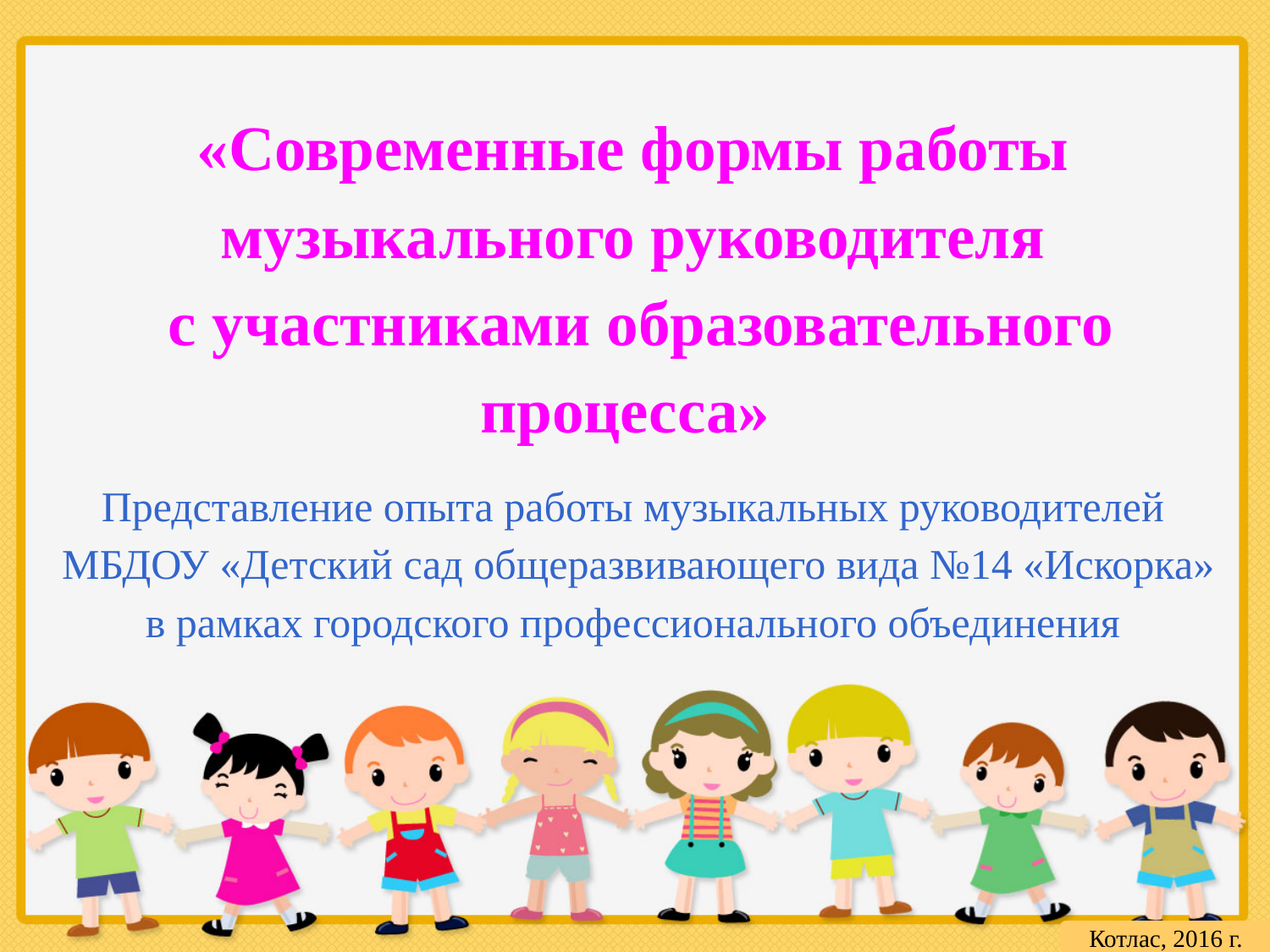

«Современные формы работы музыкального руководителя
 с участниками образовательного процесса»

Представление опыта работы музыкальных руководителей
 МБДОУ «Детский сад общеразвивающего вида №14 «Искорка» в рамках городского профессионального объединения

Котлас, 2016 г.